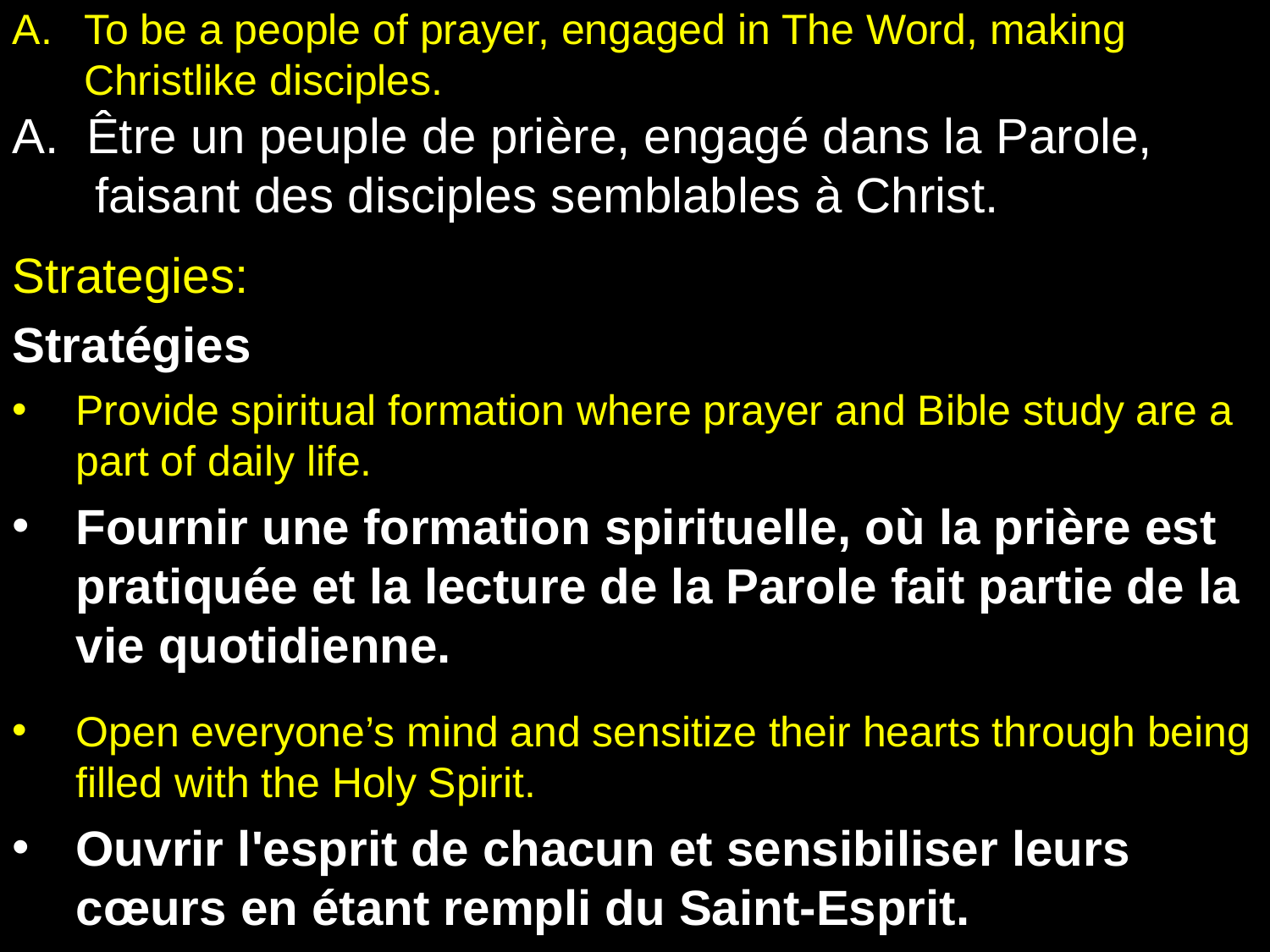

To be a people of prayer, engaged in The Word, making Christlike disciples.
A.  Être un peuple de prière, engagé dans la Parole,
      faisant des disciples semblables à Christ.
Strategies:
Stratégies
Provide spiritual formation where prayer and Bible study are a part of daily life.
Fournir une formation spirituelle, où la prière est pratiquée et la lecture de la Parole fait partie de la vie quotidienne.
Open everyone’s mind and sensitize their hearts through being filled with the Holy Spirit.
Ouvrir l'esprit de chacun et sensibiliser leurs cœurs en étant rempli du Saint-Esprit.